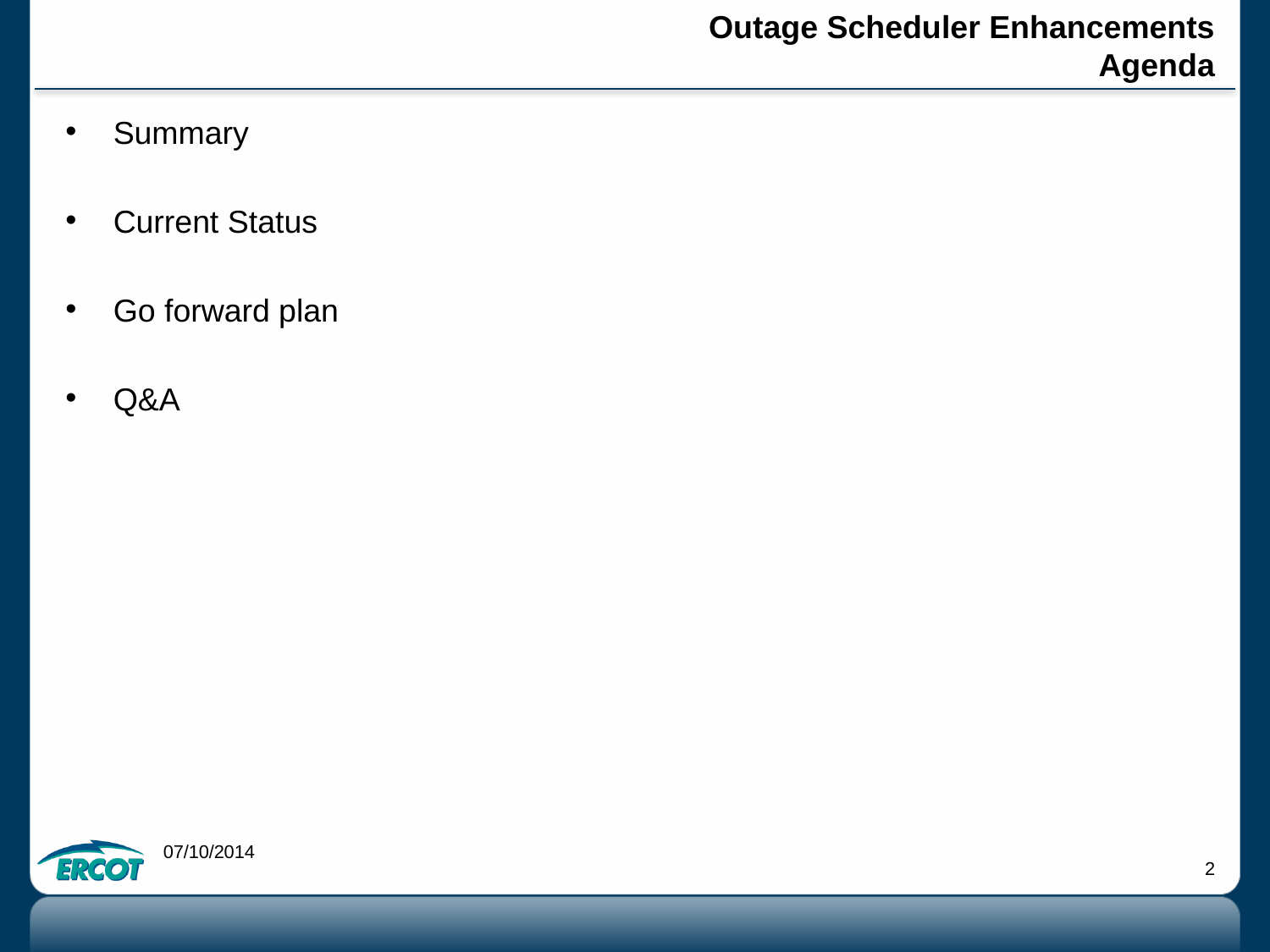

# Outage Scheduler Enhancements Agenda
Summary

Current Status

Go forward plan

Q&A